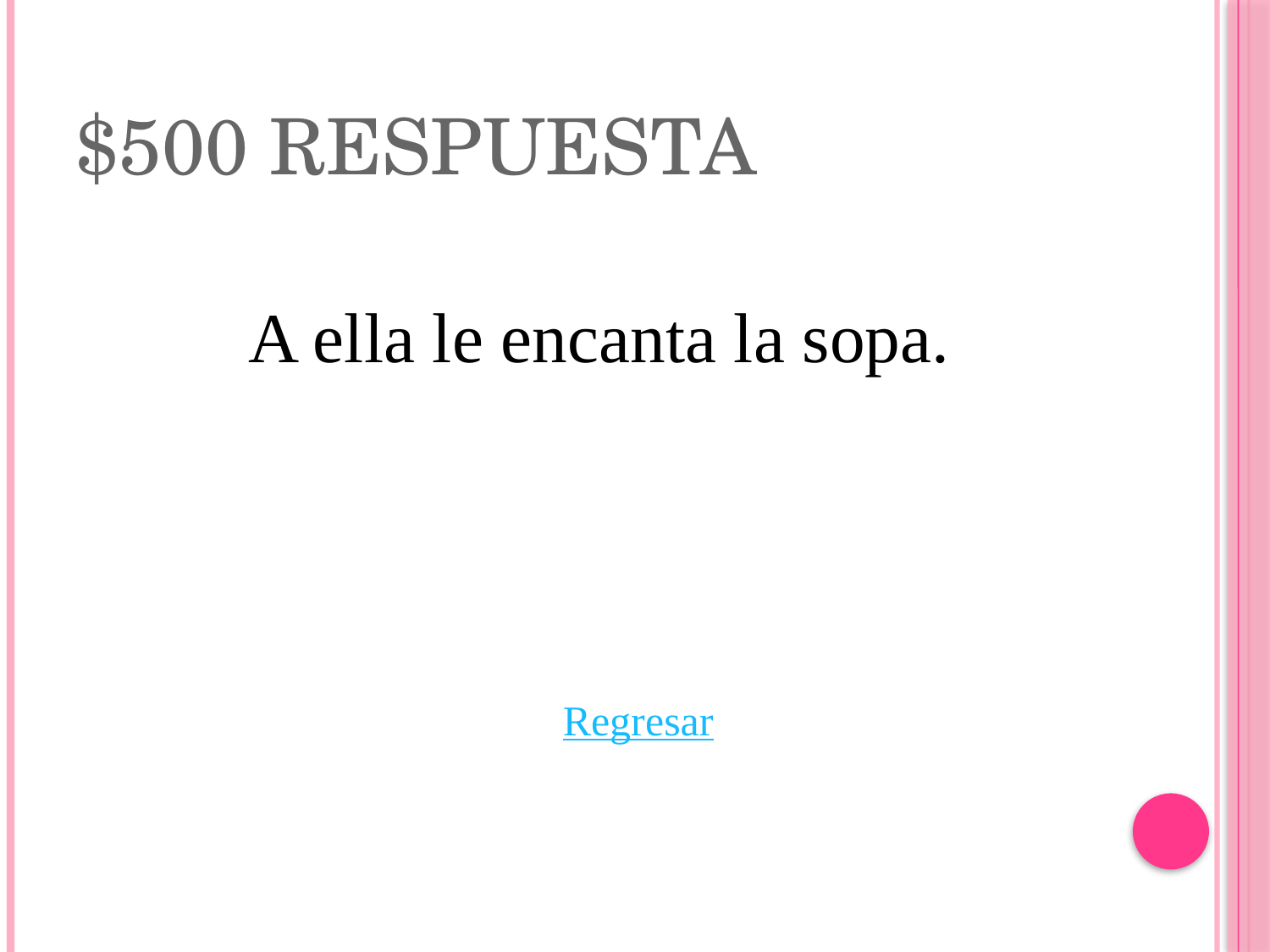

# $500 Respuesta
A ella le encanta la sopa.
Regresar